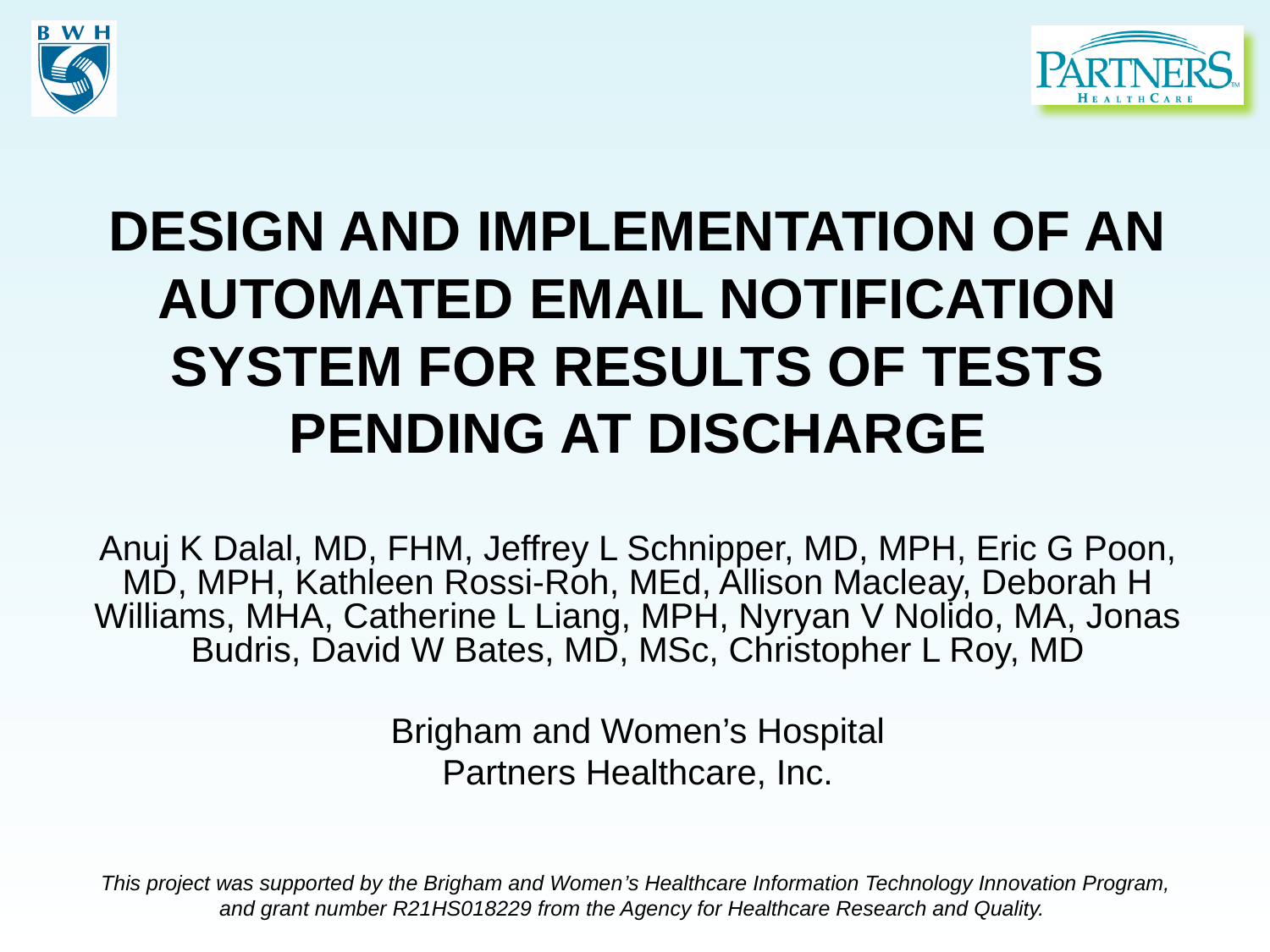

# DESIGN AND IMPLEMENTATION OF AN AUTOMATED EMAIL NOTIFICATION SYSTEM FOR RESULTS OF TESTS PENDING AT DISCHARGE
Anuj K Dalal, MD, FHM, Jeffrey L Schnipper, MD, MPH, Eric G Poon, MD, MPH, Kathleen Rossi-Roh, MEd, Allison Macleay, Deborah H Williams, MHA, Catherine L Liang, MPH, Nyryan V Nolido, MA, Jonas Budris, David W Bates, MD, MSc, Christopher L Roy, MD

Brigham and Women’s Hospital
Partners Healthcare, Inc.
This project was supported by the Brigham and Women’s Healthcare Information Technology Innovation Program, and grant number R21HS018229 from the Agency for Healthcare Research and Quality.